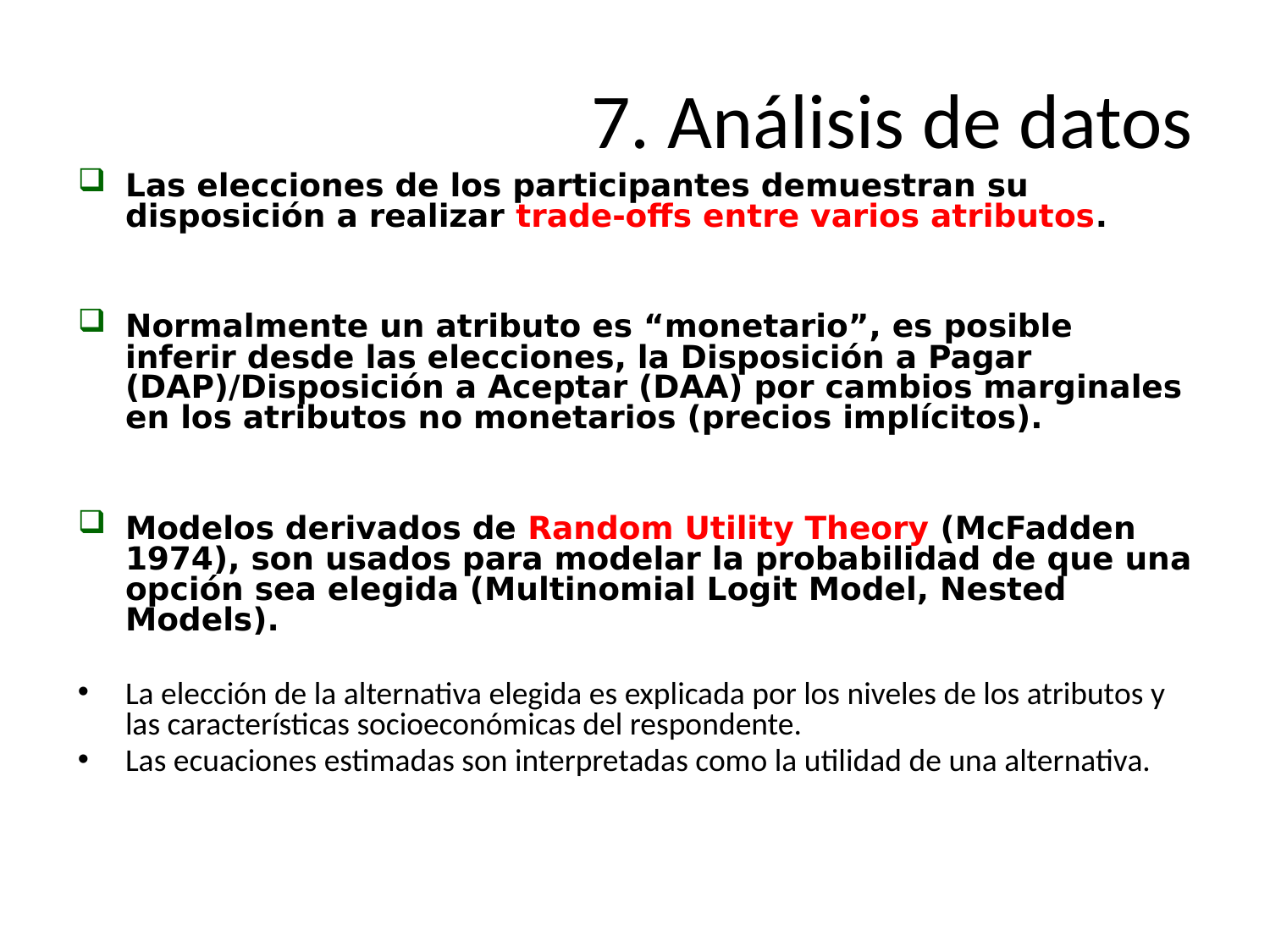

# 7. Análisis de datos
Las elecciones de los participantes demuestran su disposición a realizar trade-offs entre varios atributos.

Normalmente un atributo es “monetario”, es posible inferir desde las elecciones, la Disposición a Pagar (DAP)/Disposición a Aceptar (DAA) por cambios marginales en los atributos no monetarios (precios implícitos).

Modelos derivados de Random Utility Theory (McFadden 1974), son usados para modelar la probabilidad de que una opción sea elegida (Multinomial Logit Model, Nested Models).

La elección de la alternativa elegida es explicada por los niveles de los atributos y las características socioeconómicas del respondente.
Las ecuaciones estimadas son interpretadas como la utilidad de una alternativa.